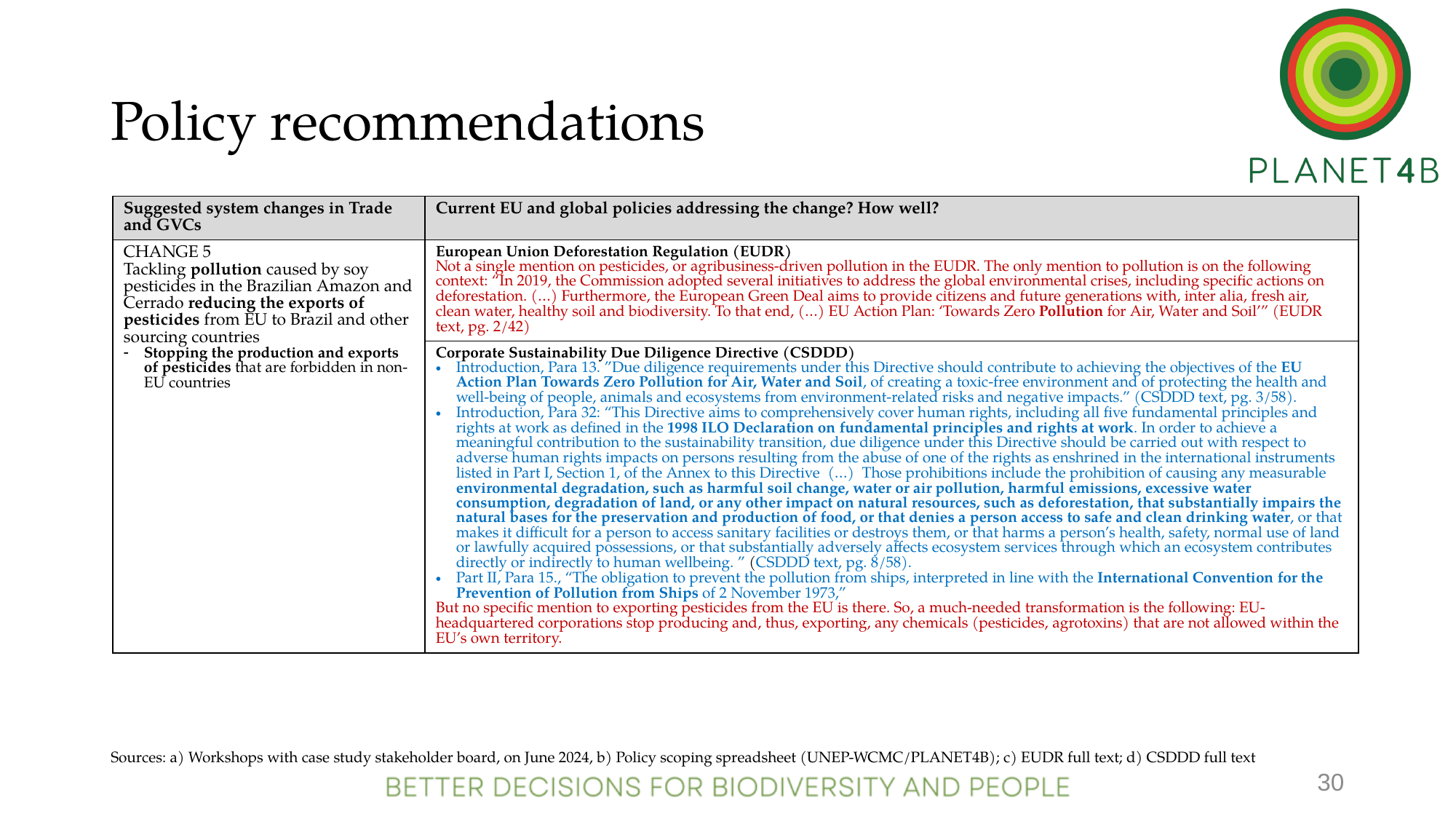

# Policy recommendations
| Suggested system changes in Trade and GVCs | Current EU and global policies addressing the change? How well? |
| --- | --- |
| CHANGE 5 Tackling pollution caused by soy pesticides in the Brazilian Amazon and Cerrado reducing the exports of pesticides from EU to Brazil and other sourcing countries Stopping the production and exports of pesticides that are forbidden in non-EU countries | European Union Deforestation Regulation (EUDR) Not a single mention on pesticides, or agribusiness-driven pollution in the EUDR. The only mention to pollution is on the following context: “In 2019, the Commission adopted several initiatives to address the global environmental crises, including specific actions on deforestation. (…) Furthermore, the European Green Deal aims to provide citizens and future generations with, inter alia, fresh air, clean water, healthy soil and biodiversity. To that end, (…) EU Action Plan: ‘Towards Zero Pollution for Air, Water and Soil’” (EUDR text, pg. 2/42) |
|  | Corporate Sustainability Due Diligence Directive (CSDDD) Introduction, Para 13. ”Due diligence requirements under this Directive should contribute to achieving the objectives of the EU Action Plan Towards Zero Pollution for Air, Water and Soil, of creating a toxic-free environment and of protecting the health and well-being of people, animals and ecosystems from environment-related risks and negative impacts.” (CSDDD text, pg. 3/58). Introduction, Para 32: “This Directive aims to comprehensively cover human rights, including all five fundamental principles and rights at work as defined in the 1998 ILO Declaration on fundamental principles and rights at work. In order to achieve a meaningful contribution to the sustainability transition, due diligence under this Directive should be carried out with respect to adverse human rights impacts on persons resulting from the abuse of one of the rights as enshrined in the international instruments listed in Part I, Section 1, of the Annex to this Directive  (…) Those prohibitions include the prohibition of causing any measurable environmental degradation, such as harmful soil change, water or air pollution, harmful emissions, excessive water consumption, degradation of land, or any other impact on natural resources, such as deforestation, that substantially impairs the natural bases for the preservation and production of food, or that denies a person access to safe and clean drinking water, or that makes it difficult for a person to access sanitary facilities or destroys them, or that harms a person’s health, safety, normal use of land or lawfully acquired possessions, or that substantially adversely affects ecosystem services through which an ecosystem contributes directly or indirectly to human wellbeing. ” (CSDDD text, pg. 8/58). Part II, Para 15., “The obligation to prevent the pollution from ships, interpreted in line with the International Convention for the Prevention of Pollution from Ships of 2 November 1973,” But no specific mention to exporting pesticides from the EU is there. So, a much-needed transformation is the following: EU-headquartered corporations stop producing and, thus, exporting, any chemicals (pesticides, agrotoxins) that are not allowed within the EU’s own territory. |

Sources: a) Workshops with case study stakeholder board, on June 2024, b) Policy scoping spreadsheet (UNEP-WCMC/PLANET4B); c) EUDR full text; d) CSDDD full text
30